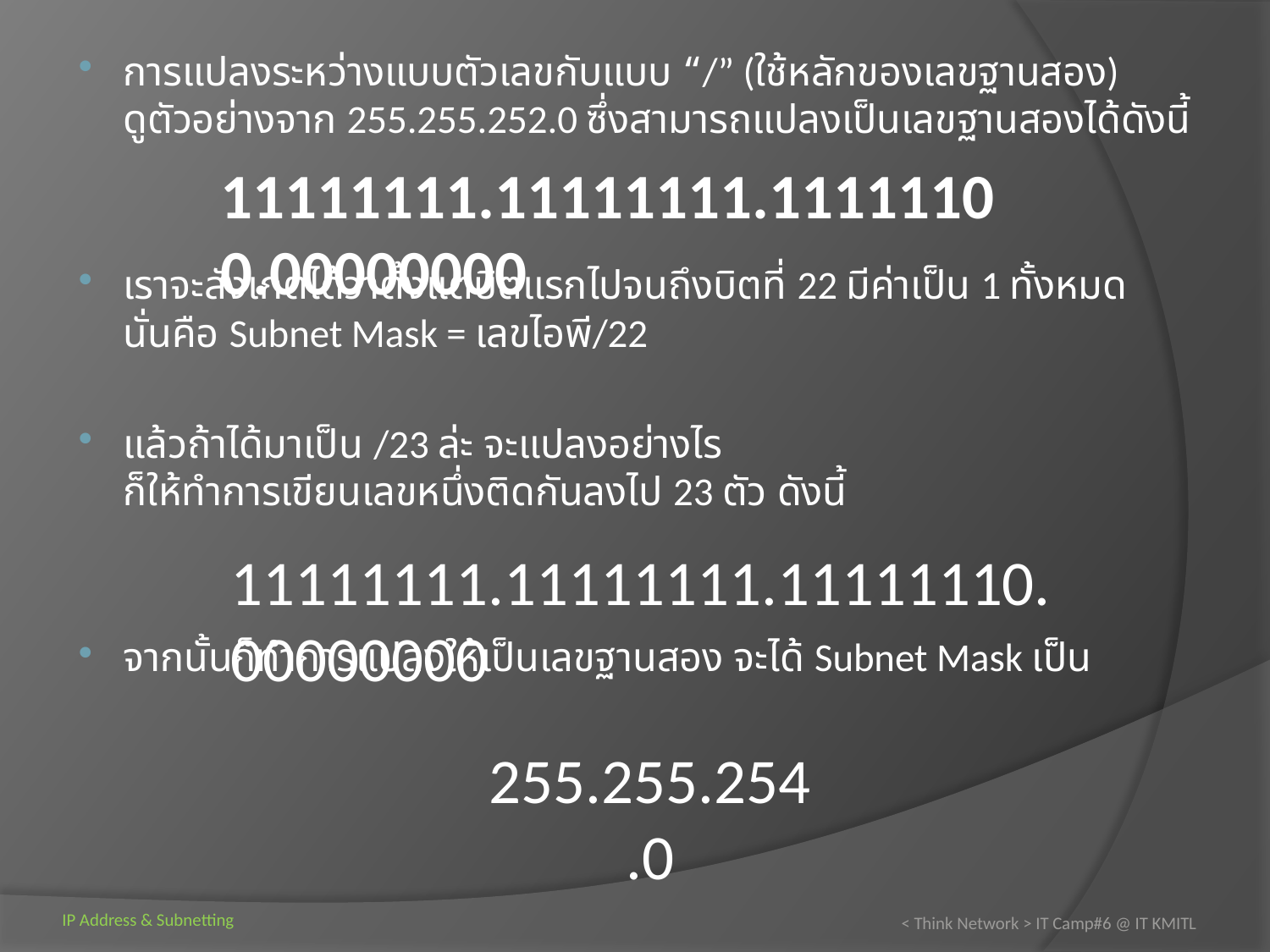

การแปลงระหว่างแบบตัวเลขกับแบบ “/” (ใช้หลักของเลขฐานสอง)
ดูตัวอย่างจาก 255.255.252.0 ซึ่งสามารถแปลงเป็นเลขฐานสองได้ดังนี้

เราจะสังเกตได้ว่าตั้งแต่บิตแรกไปจนถึงบิตที่ 22 มีค่าเป็น 1 ทั้งหมด
นั่นคือ Subnet Mask = เลขไอพี/22

แล้วถ้าได้มาเป็น /23 ล่ะ จะแปลงอย่างไร
ก็ให้ทำการเขียนเลขหนึ่งติดกันลงไป 23 ตัว ดังนี้

จากนั้นก็ทำการแปลงให้เป็นเลขฐานสอง จะได้ Subnet Mask เป็น

11111111.11111111.11111100.00000000
11111111.11111111.11111110.00000000
255.255.254.0
< Think Network > IT Camp#6 @ IT KMITL